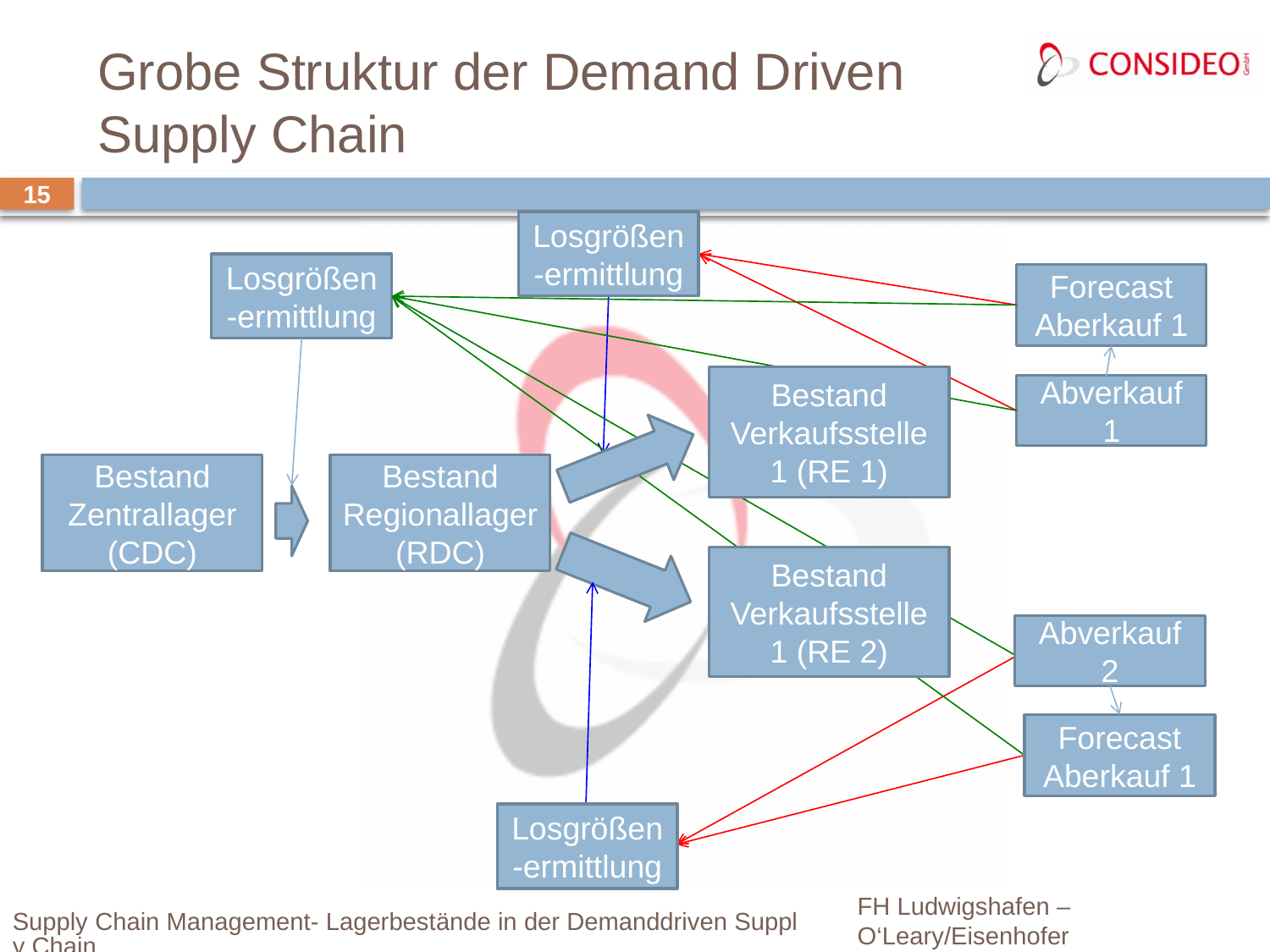

# Grobe Struktur der Demand Driven Supply Chain
15
Losgrößen-ermittlung
Losgrößen-ermittlung
Forecast Aberkauf 1
Bestand Verkaufsstelle 1 (RE 1)
Abverkauf 1

Bestand
Zentrallager (CDC)
Bestand
Regionallager (RDC)

Bestand Verkaufsstelle 1 (RE 2)
Abverkauf 2
Forecast Aberkauf 1
Losgrößen-ermittlung
Supply Chain Management- Lagerbestände in der Demanddriven Supply Chain
FH Ludwigshafen – O‘Leary/Eisenhofer